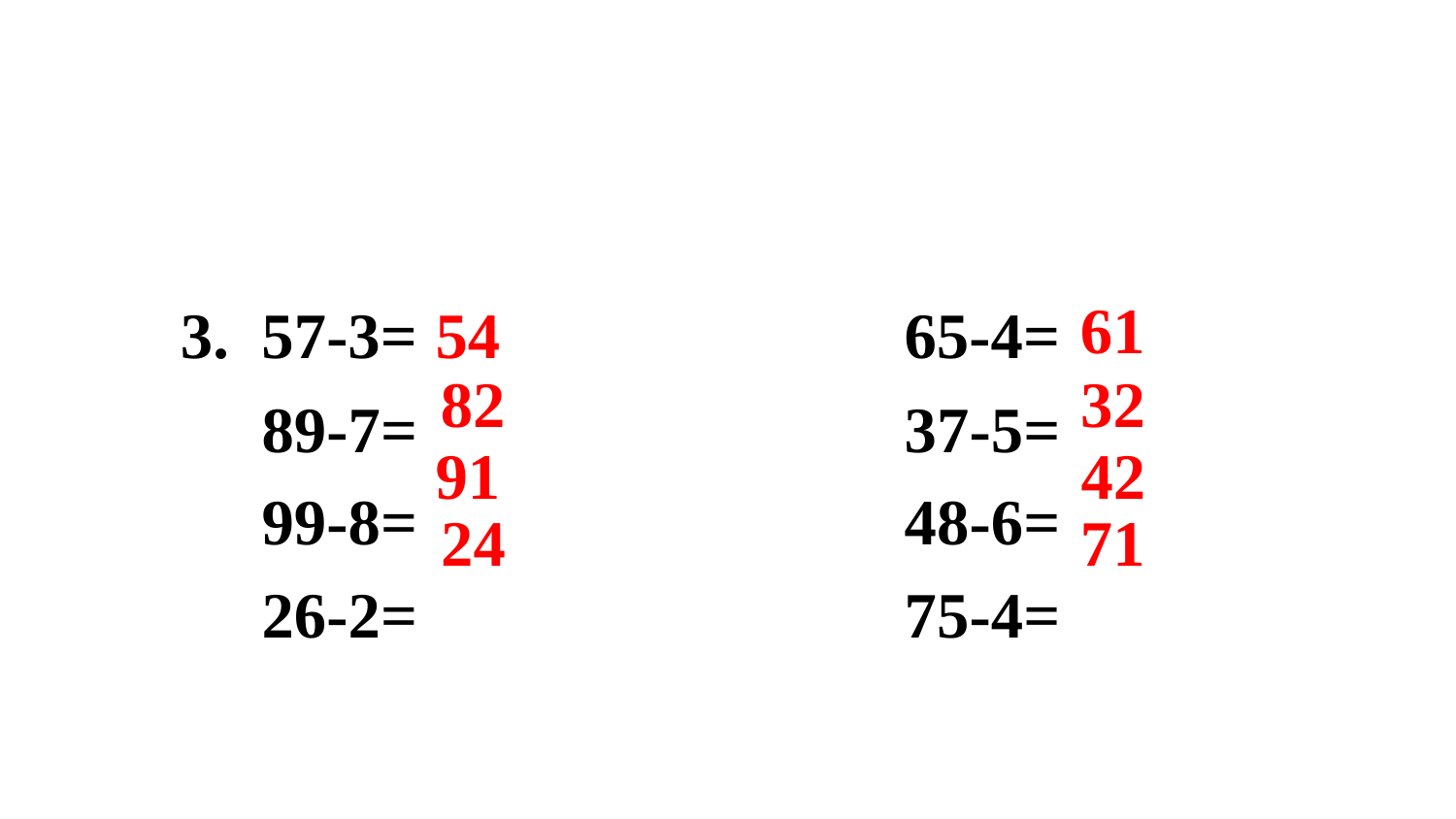

61
3.  57-3=                              65-4=
     89-7=                              37-5=
     99-8=                              48-6=
     26-2=                              75-4=
54
82
32
91
42
24
71